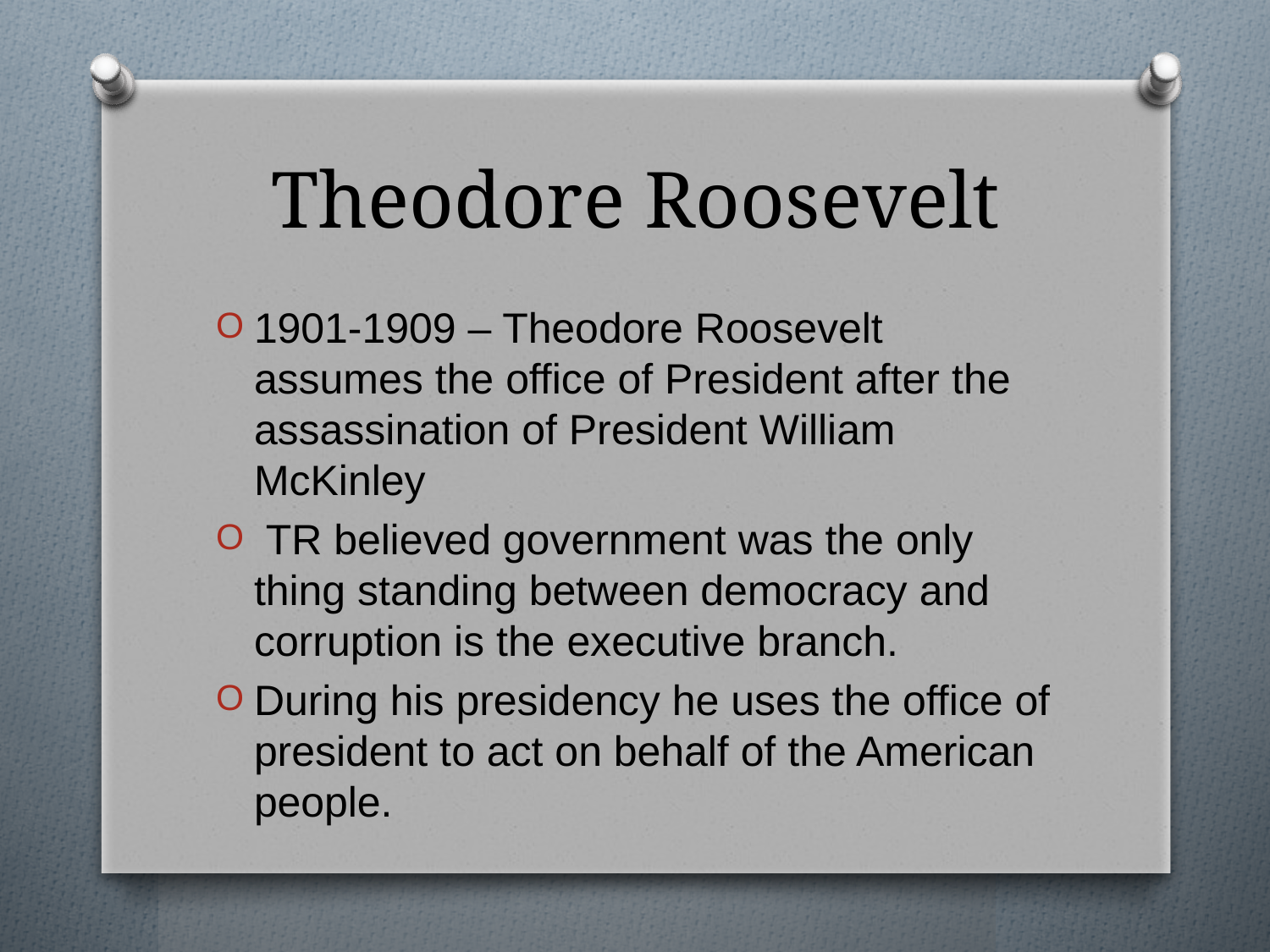

# Theodore Roosevelt
1901-1909 – Theodore Roosevelt assumes the office of President after the assassination of President William McKinley
 TR believed government was the only thing standing between democracy and corruption is the executive branch.
During his presidency he uses the office of president to act on behalf of the American people.